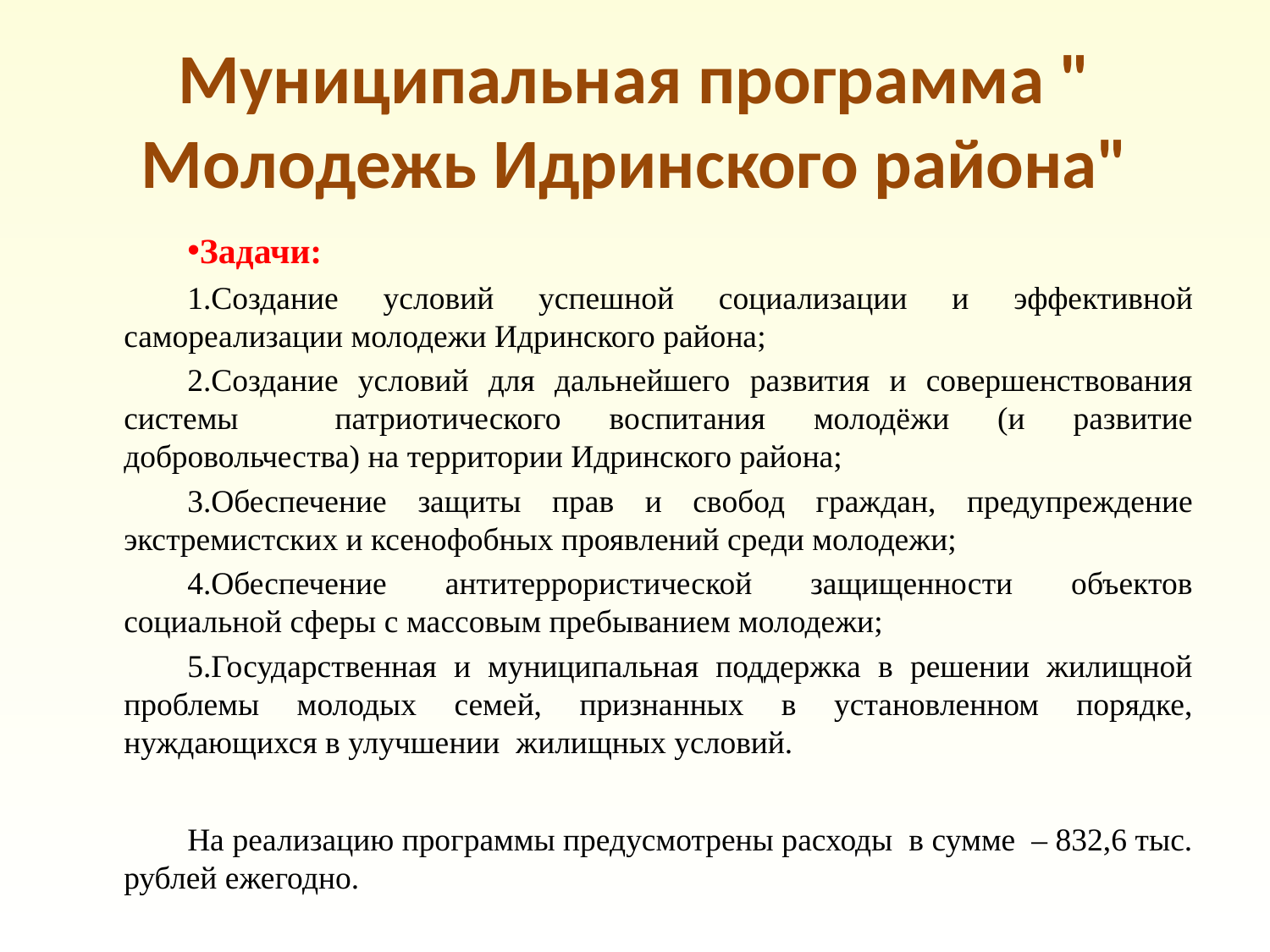

# Муниципальная программа " Молодежь Идринского района"
Задачи:
Создание условий успешной социализации и эффективной самореализации молодежи Идринского района;
Создание условий для дальнейшего развития и совершенствования системы  патриотического воспитания молодёжи (и развитие добровольчества) на территории Идринского района;
Обеспечение защиты прав и свобод граждан, предупреждение экстремистских и ксенофобных проявлений среди молодежи;
Обеспечение антитеррористической защищенности объектов социальной сферы с массовым пребыванием молодежи;
Государственная и муниципальная поддержка в решении жилищной проблемы молодых семей, признанных в установленном порядке, нуждающихся в улучшении  жилищных условий.

На реализацию программы предусмотрены расходы  в сумме  – 832,6 тыс. рублей ежегодно.